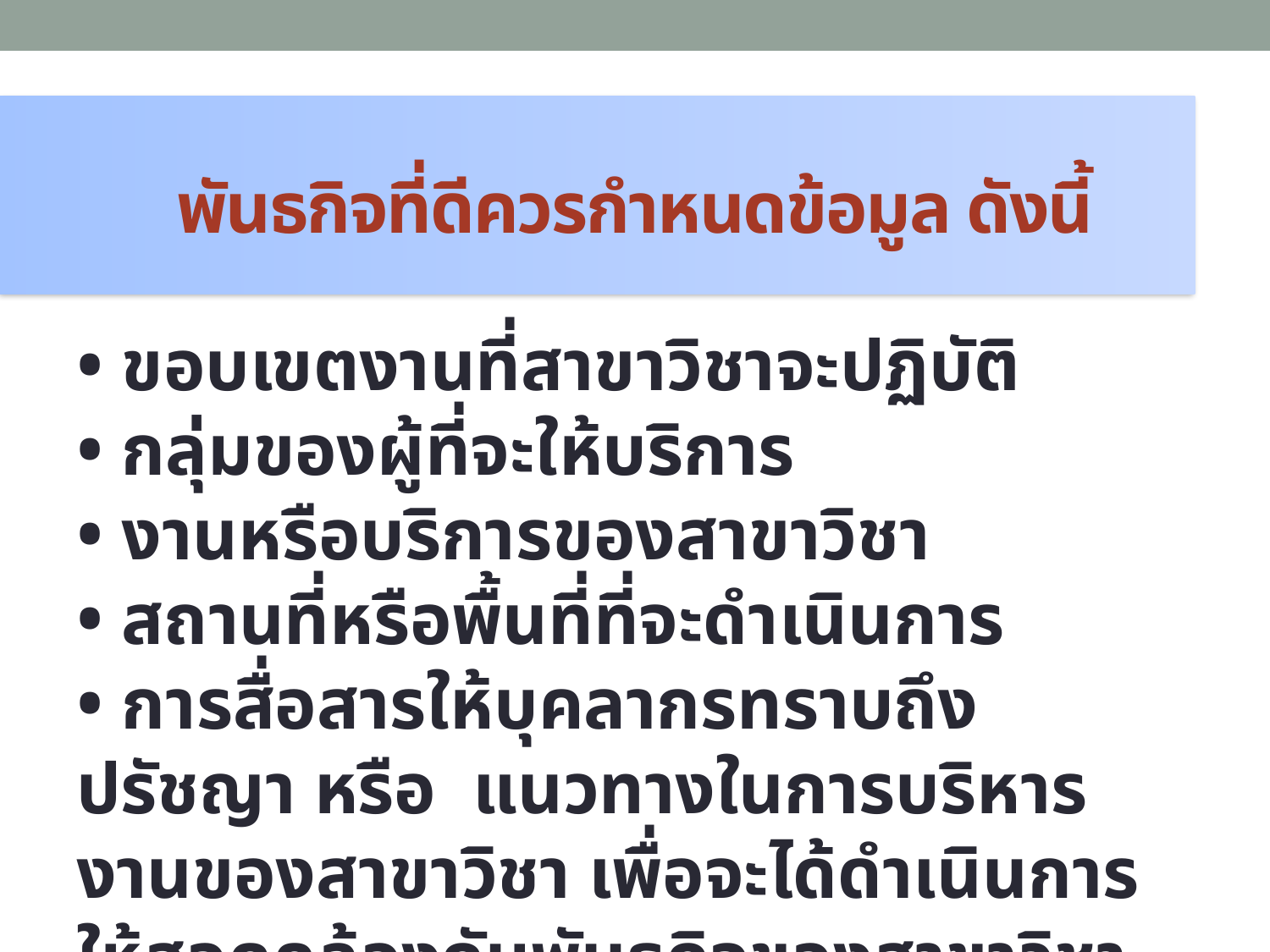

# พันธกิจที่ดีควรกำหนดข้อมูล ดังนี้
• ขอบเขตงานที่สาขาวิชาจะปฏิบัติ
• กลุ่มของผู้ที่จะให้บริการ
• งานหรือบริการของสาขาวิชา
• สถานที่หรือพื้นที่ที่จะดำเนินการ
• การสื่อสารให้บุคลากรทราบถึงปรัชญา หรือ  แนวทางในการบริหารงานของสาขาวิชา เพื่อจะได้ดำเนินการให้สอดคล้องกับพันธกิจของสาขาวิชา